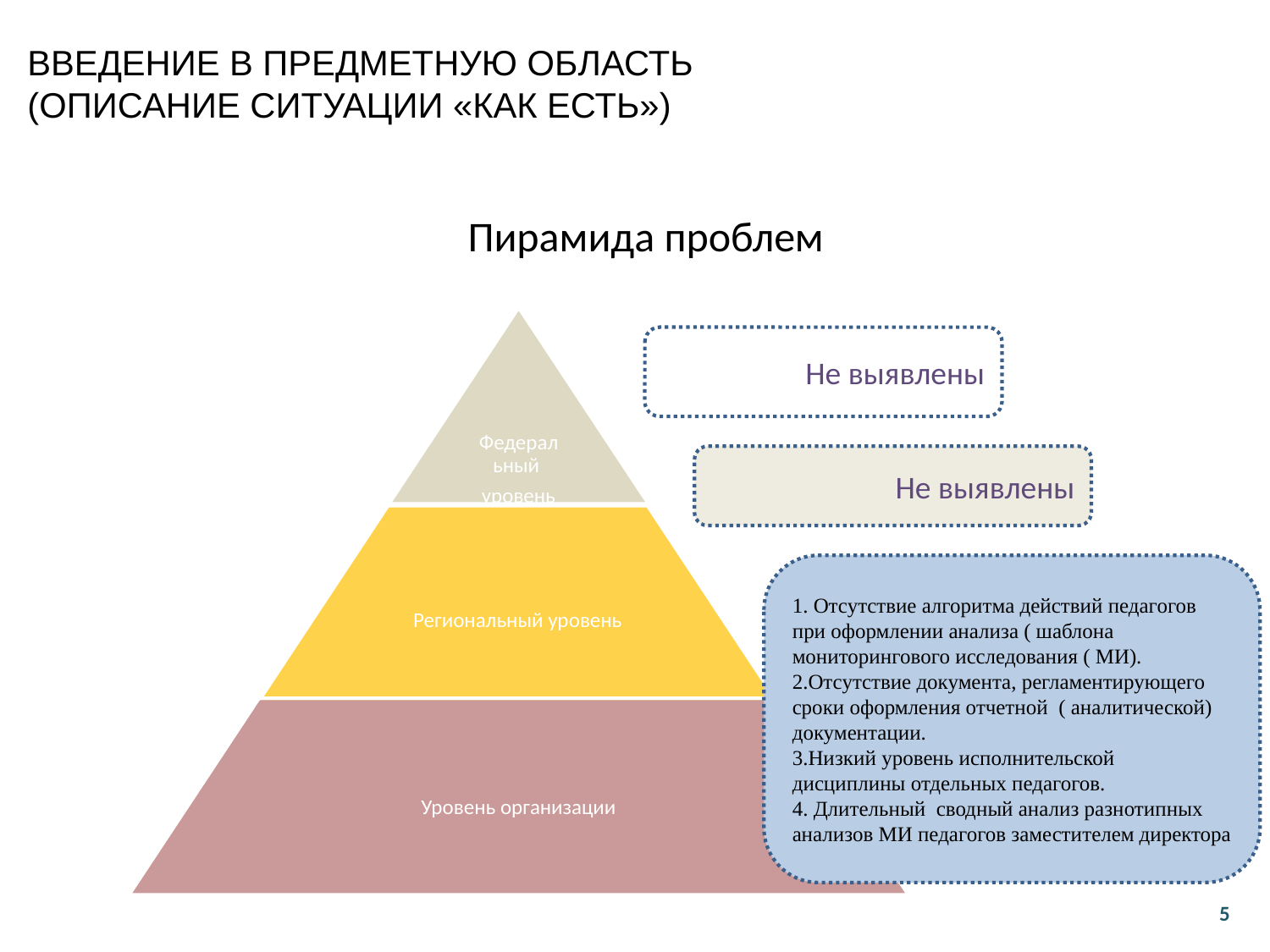

Введение в предметную область
(описание ситуации «как есть»)
# Пирамида проблем

Федеральный
уровень
Региональный уровень
Уровень организации
Не выявлены
Не выявлены
1. Отсутствие алгоритма действий педагогов при оформлении анализа ( шаблона  мониторингового исследования ( МИ).
2.Отсутствие документа, регламентирующего сроки оформления отчетной  ( аналитической) документации.
3.Низкий уровень исполнительской дисциплины отдельных педагогов.
4. Длительный  сводный анализ разнотипных  анализов МИ педагогов заместителем директора
5